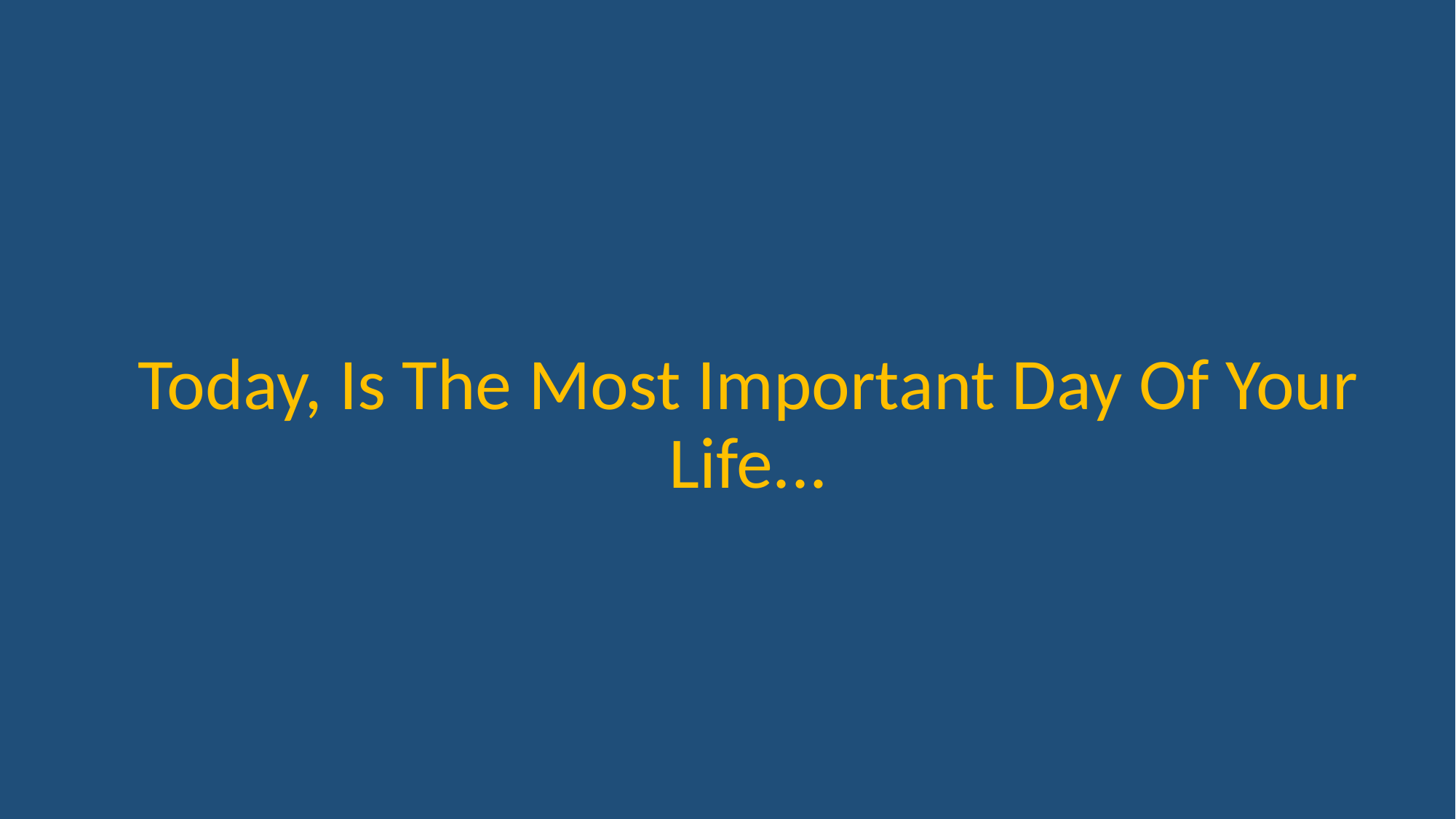

Today, Is The Most Important Day Of Your Life...